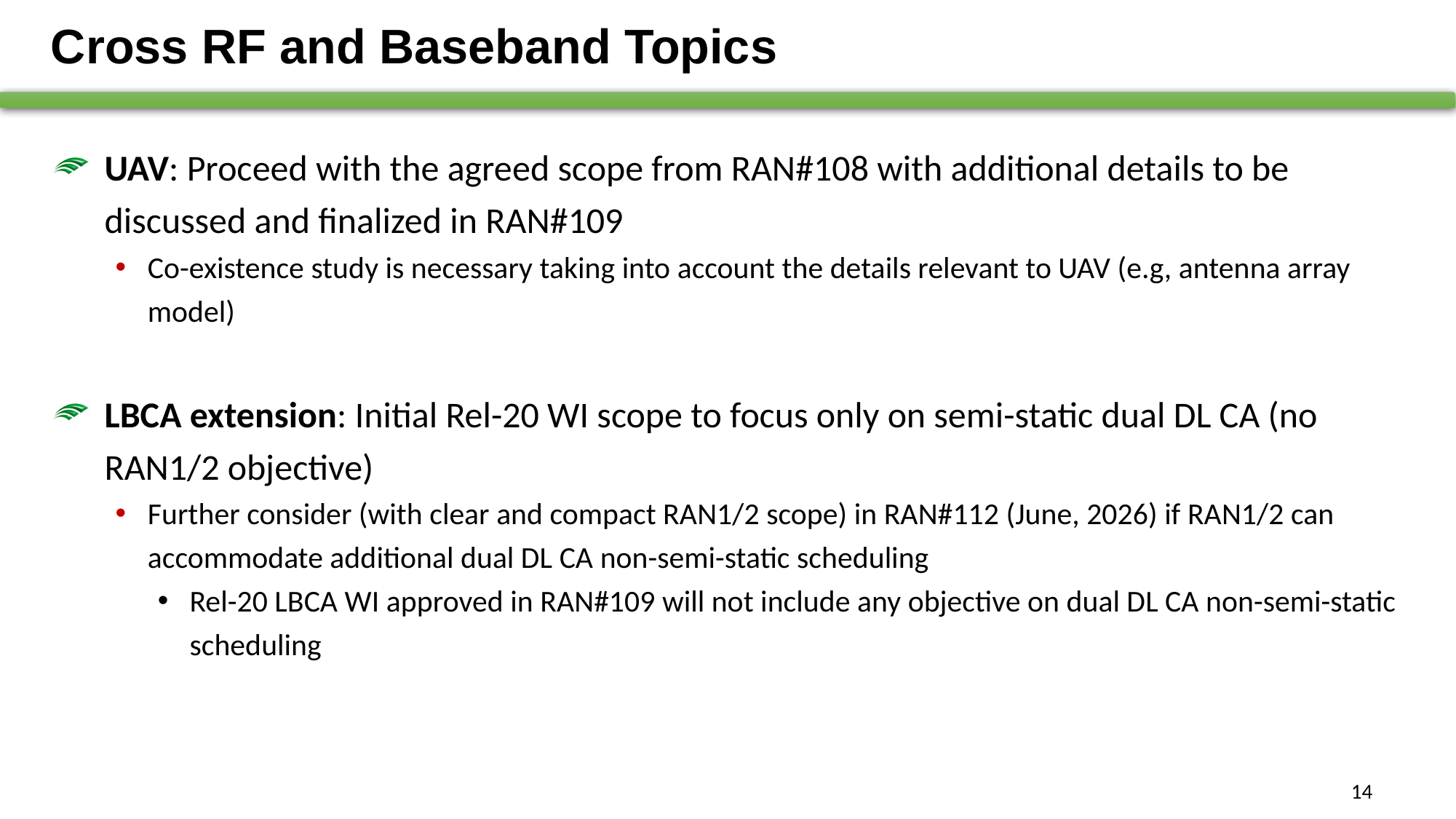

# Cross RF and Baseband Topics
UAV: Proceed with the agreed scope from RAN#108 with additional details to be discussed and finalized in RAN#109
Co-existence study is necessary taking into account the details relevant to UAV (e.g, antenna array model)

LBCA extension: Initial Rel-20 WI scope to focus only on semi-static dual DL CA (no RAN1/2 objective)
Further consider (with clear and compact RAN1/2 scope) in RAN#112 (June, 2026) if RAN1/2 can accommodate additional dual DL CA non-semi-static scheduling
Rel-20 LBCA WI approved in RAN#109 will not include any objective on dual DL CA non-semi-static scheduling